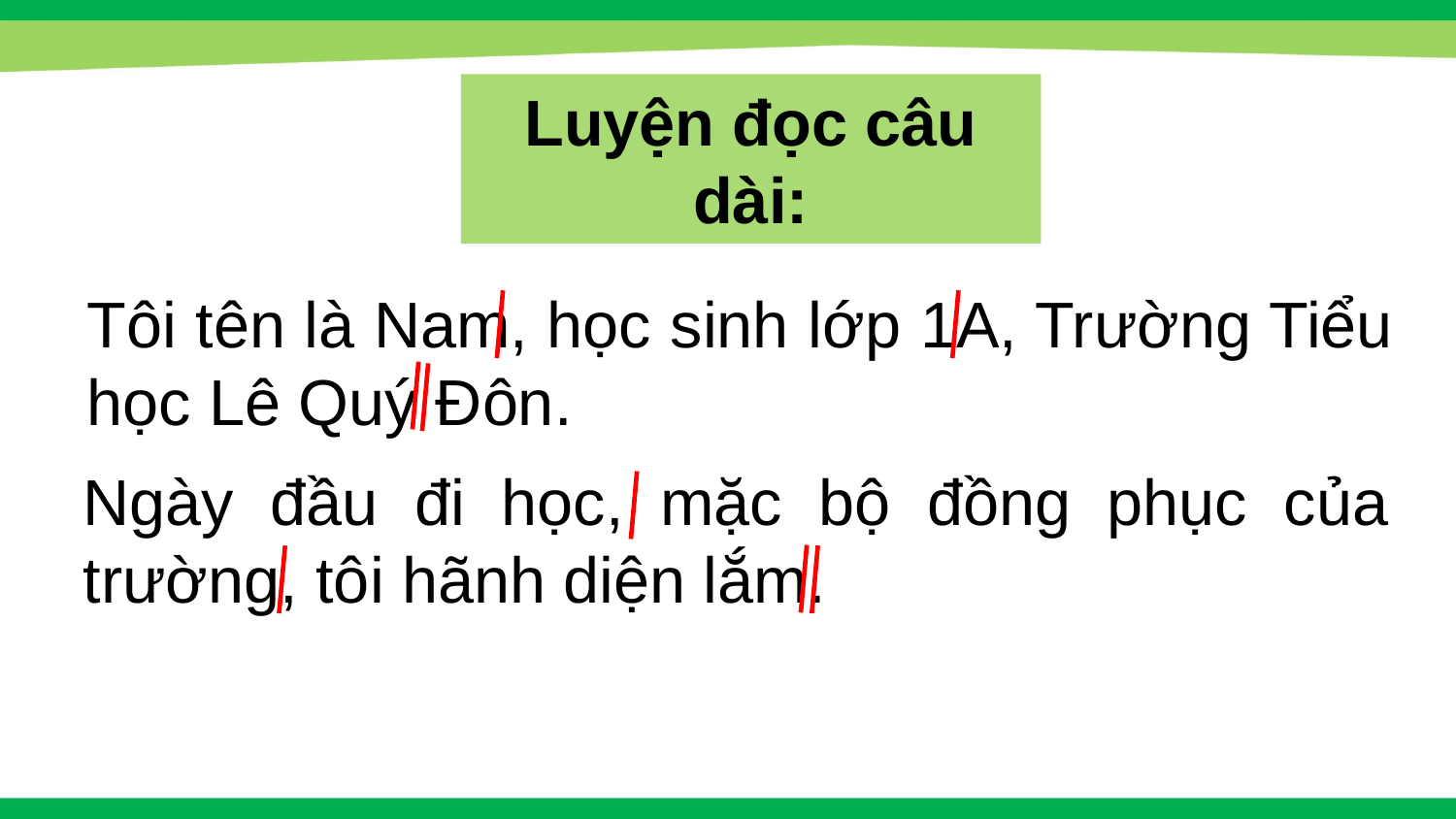

Luyện đọc câu dài:
Tôi tên là Nam, học sinh lớp 1A, Trường Tiểu học Lê Quý Đôn.
Ngày đầu đi học, mặc bộ đồng phục của trường, tôi hãnh diện lắm.